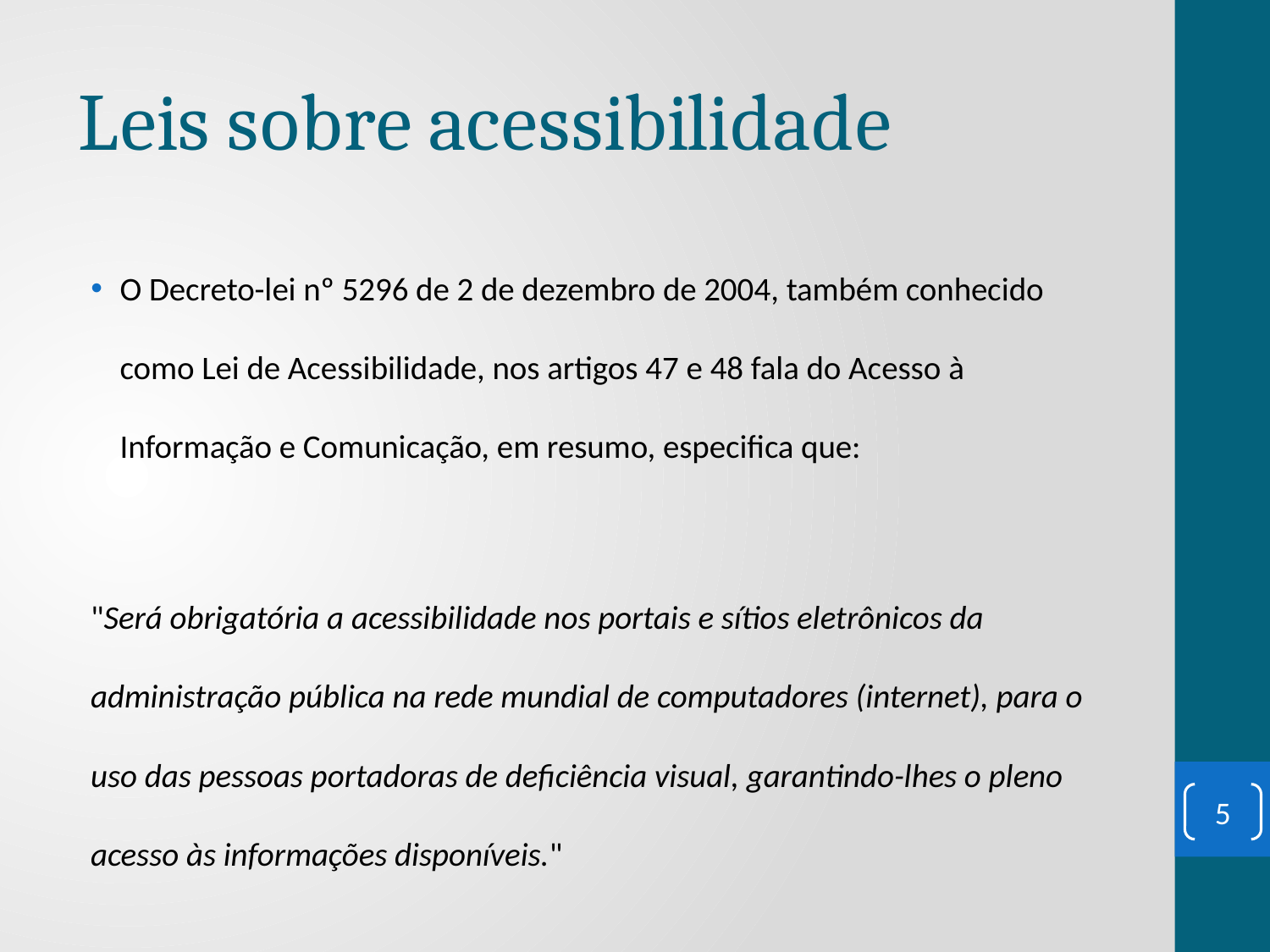

# Leis sobre acessibilidade
O Decreto-lei nº 5296 de 2 de dezembro de 2004, também conhecido como Lei de Acessibilidade, nos artigos 47 e 48 fala do Acesso à Informação e Comunicação, em resumo, especifica que:

"Será obrigatória a acessibilidade nos portais e sítios eletrônicos da administração pública na rede mundial de computadores (internet), para o uso das pessoas portadoras de deficiência visual, garantindo-lhes o pleno acesso às informações disponíveis."
5